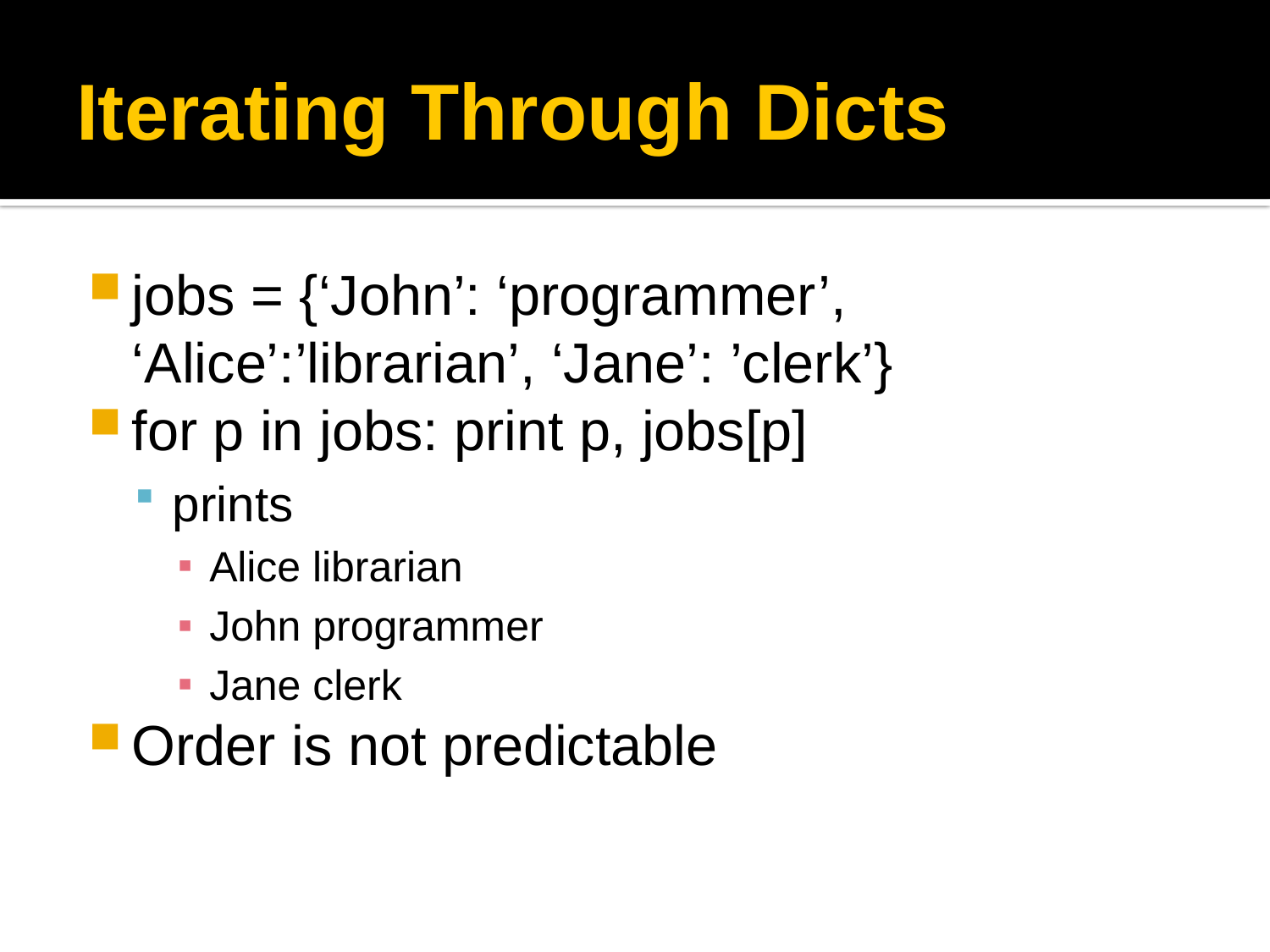

# Iterating Through Dicts
jobs = {‘John’: ‘programmer’, ‘Alice’:’librarian’, ‘Jane’: ’clerk’}
for p in jobs: print p, jobs[p]
prints
Alice librarian
John programmer
Jane clerk
Order is not predictable